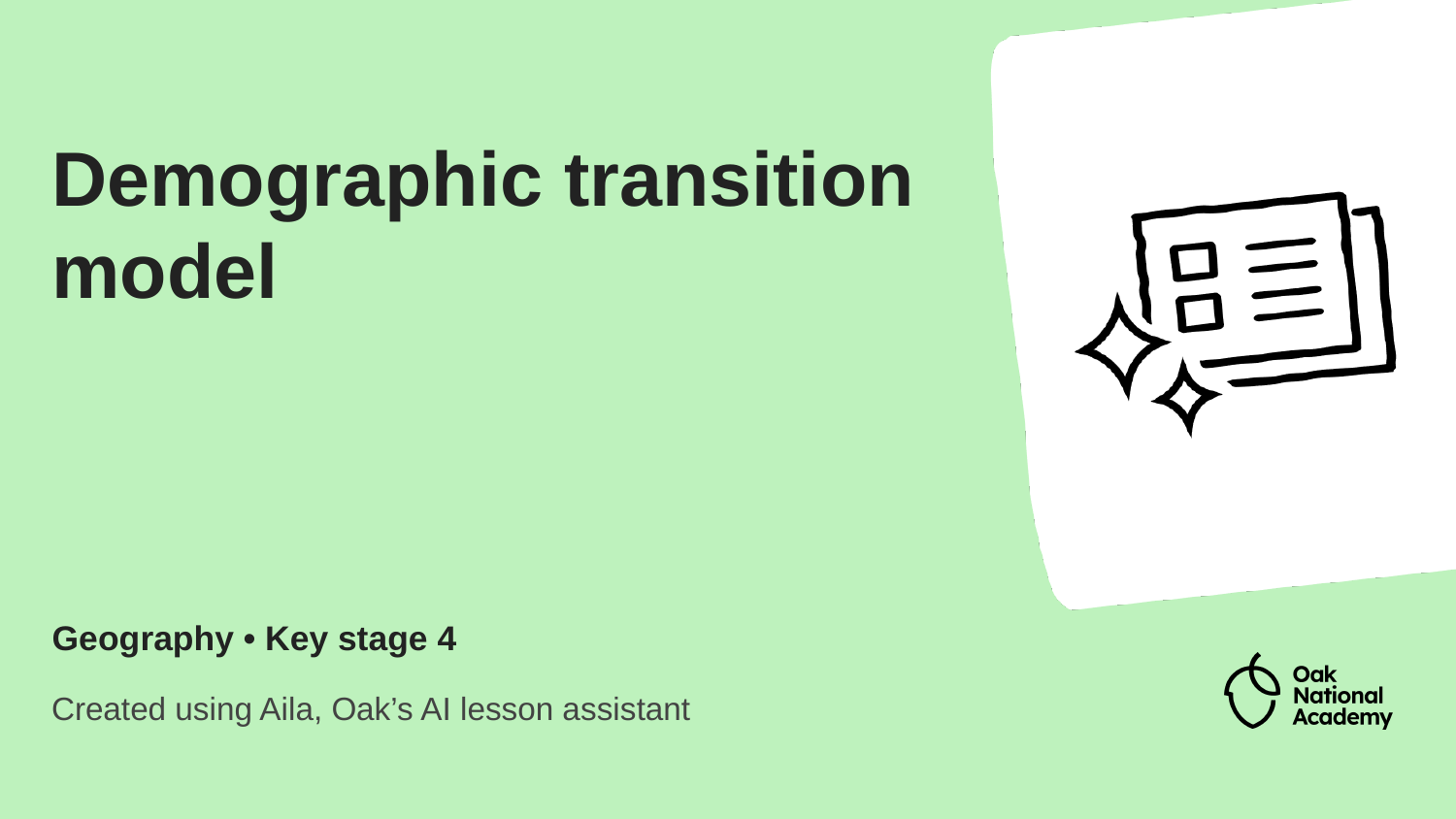

# Demographic transition model

Geography • Key stage 4